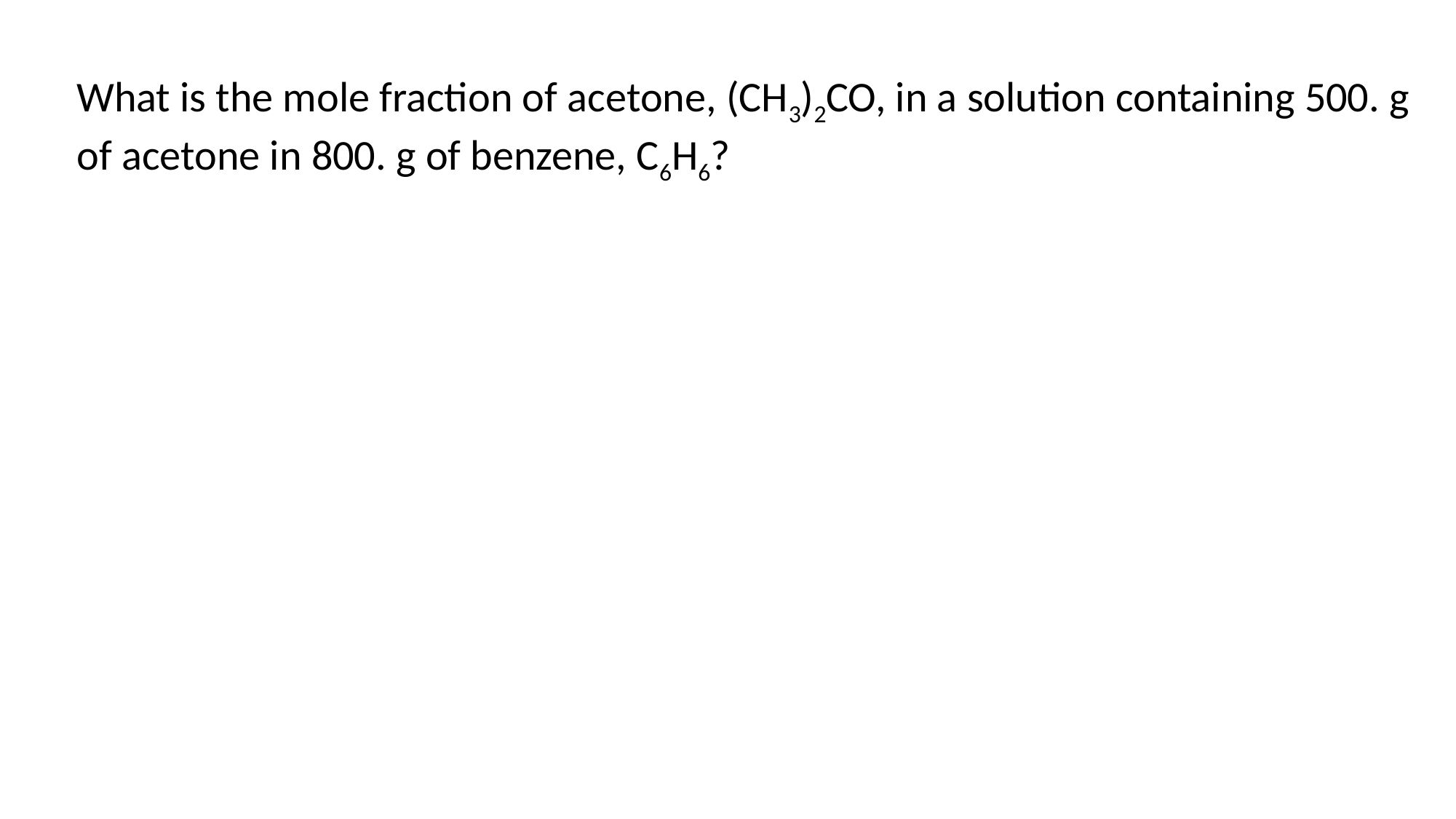

What is the mole fraction of acetone, (CH3)2CO, in a solution containing 500. g of acetone in 800. g of benzene, C6H6?